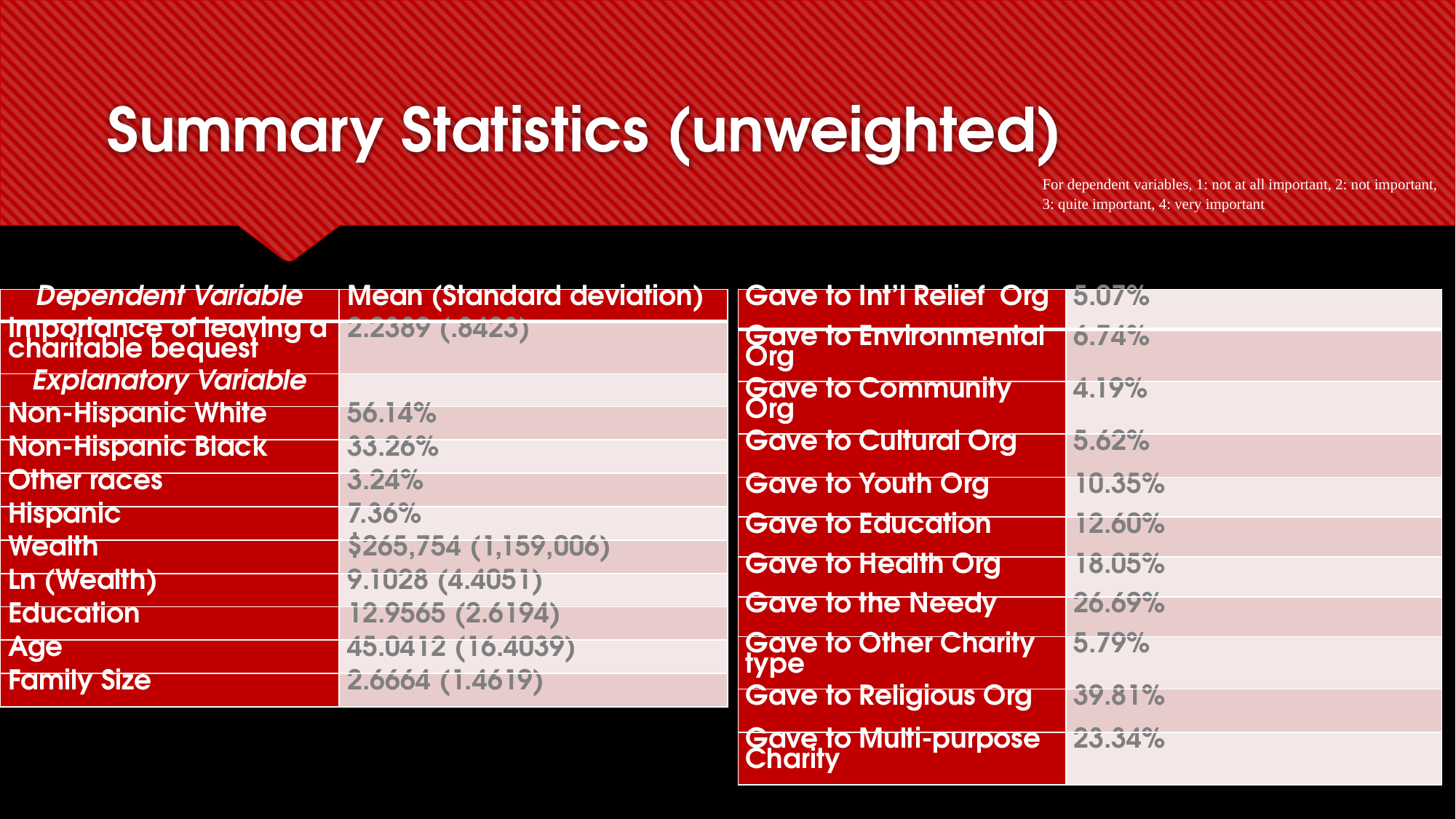

# Summary Statistics (unweighted)
For dependent variables, 1: not at all important, 2: not important,
3: quite important, 4: very important
| Dependent Variable | Mean (Standard deviation) |
| --- | --- |
| Importance of leaving a charitable bequest | 2.2389 (.8423) |
| Explanatory Variable |  |
| Non-Hispanic White | 56.14% |
| Non-Hispanic Black | 33.26% |
| Other races | 3.24% |
| Hispanic | 7.36% |
| Wealth | $265,754 (1,159,006) |
| Ln (Wealth) | 9.1028 (4.4051) |
| Education | 12.9565 (2.6194) |
| Age | 45.0412 (16.4039) |
| Family Size | 2.6664 (1.4619) |
| Gave to Int’l Relief Org | 5.07% |
| --- | --- |
| Gave to Environmental Org | 6.74% |
| Gave to Community Org | 4.19% |
| Gave to Cultural Org | 5.62% |
| Gave to Youth Org | 10.35% |
| Gave to Education | 12.60% |
| Gave to Health Org | 18.05% |
| Gave to the Needy | 26.69% |
| Gave to Other Charity type | 5.79% |
| Gave to Religious Org | 39.81% |
| Gave to Multi-purpose Charity | 23.34% |